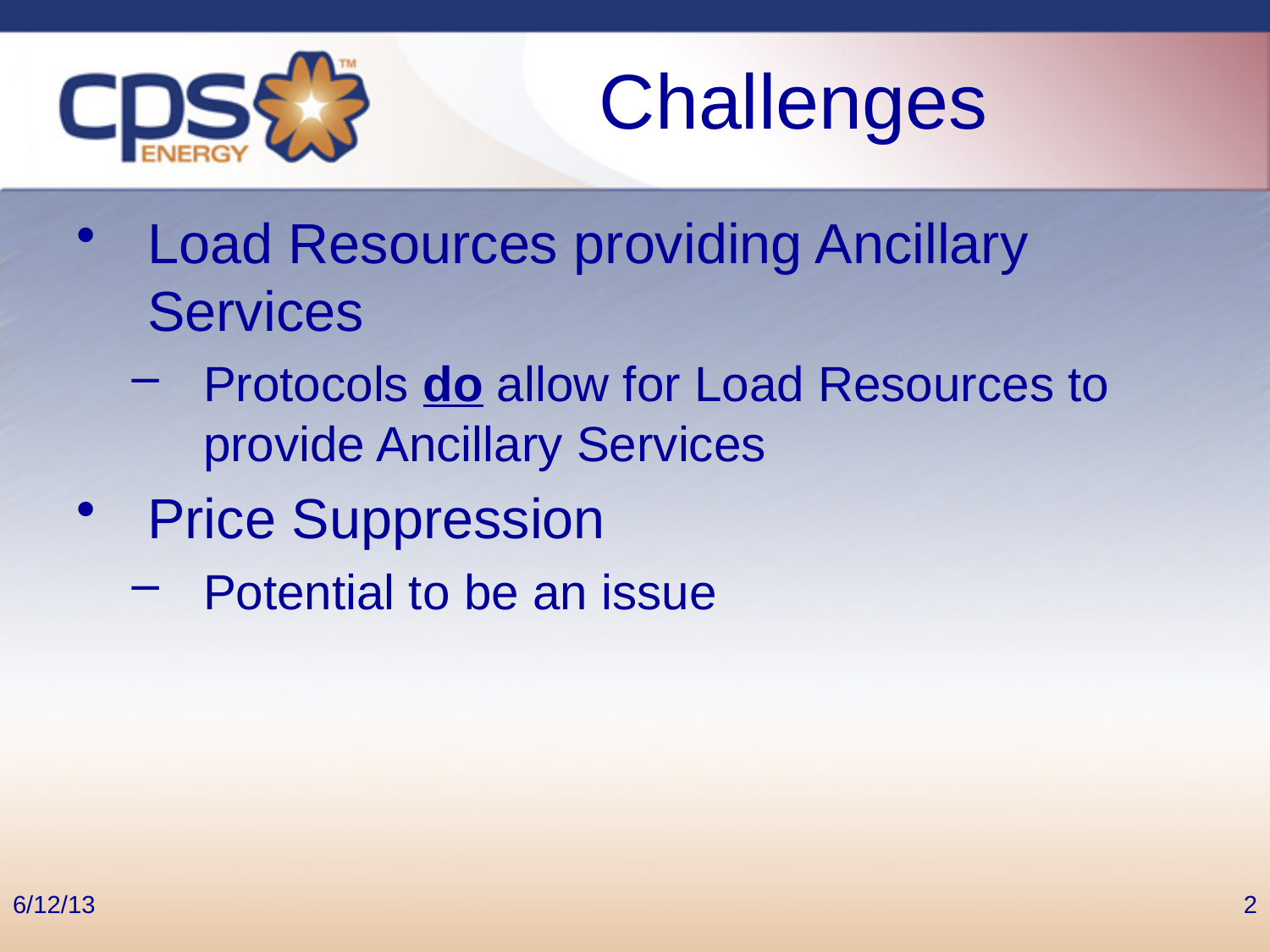

# Challenges
Load Resources providing Ancillary Services
Protocols do allow for Load Resources to provide Ancillary Services
Price Suppression
Potential to be an issue

6/12/13
2